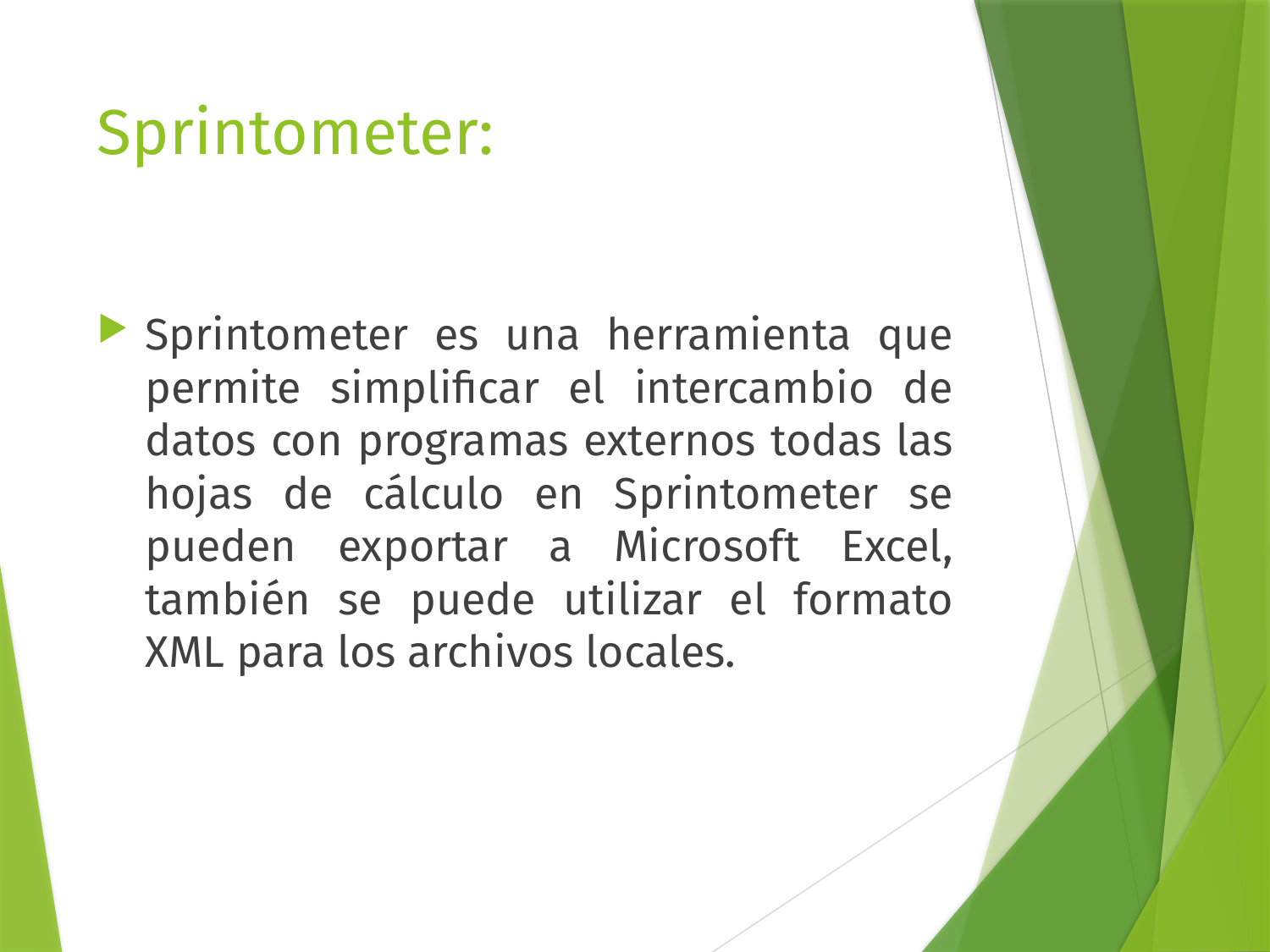

# Sprintometer:
Sprintometer es una herramienta que permite simplificar el intercambio de datos con programas externos todas las hojas de cálculo en Sprintometer se pueden exportar a Microsoft Excel, también se puede utilizar el formato XML para los archivos locales.